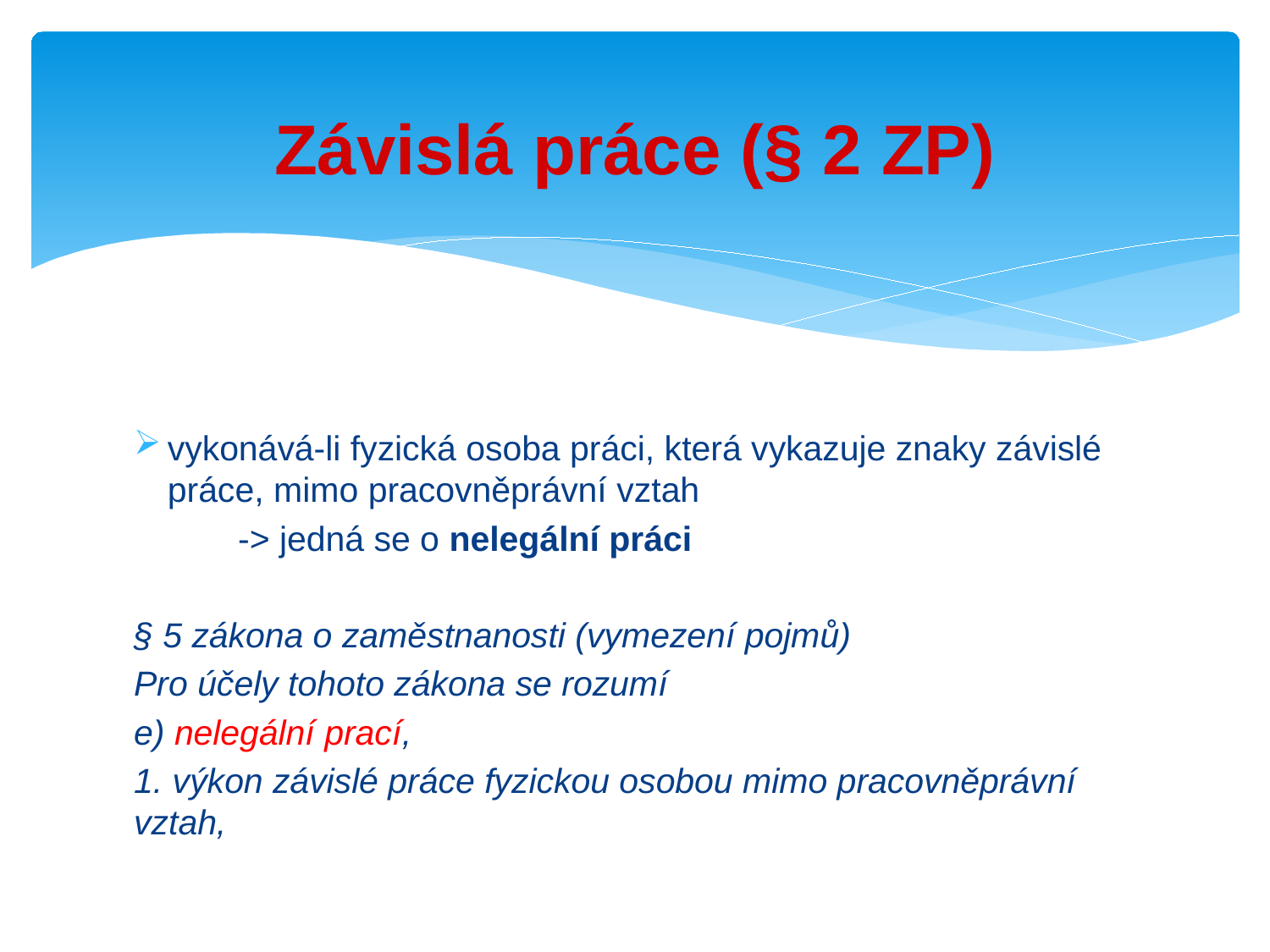

# Závislá práce (§ 2 ZP)

vykonává-li fyzická osoba práci, která vykazuje znaky závislé práce, mimo pracovněprávní vztah
	-> jedná se o nelegální práci

§ 5 zákona o zaměstnanosti (vymezení pojmů)
Pro účely tohoto zákona se rozumí
e) nelegální prací,
1. výkon závislé práce fyzickou osobou mimo pracovněprávní vztah,